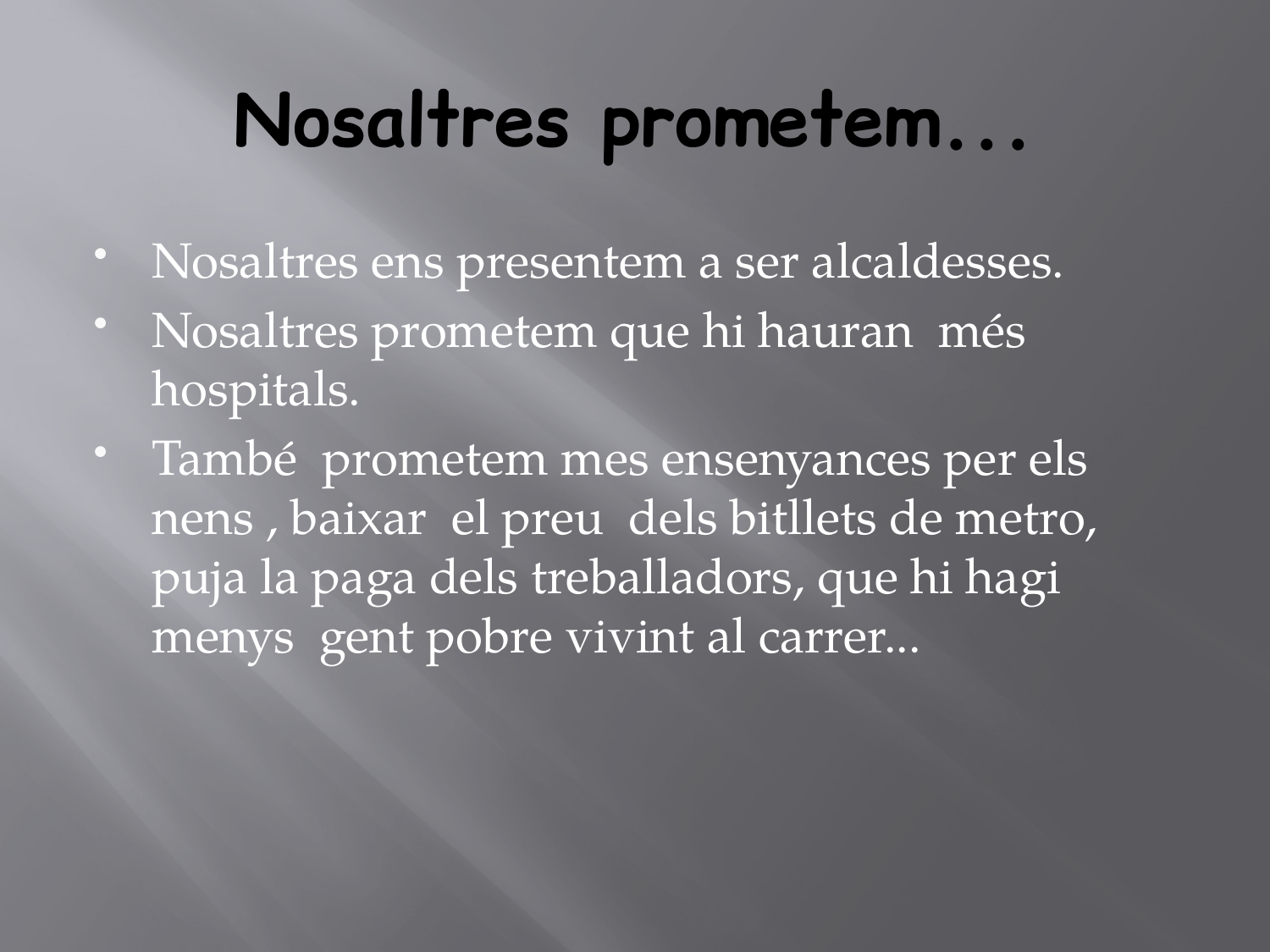

# Nosaltres prometem...
Nosaltres ens presentem a ser alcaldesses.
Nosaltres prometem que hi hauran  més hospitals.
També  prometem mes ensenyances per els nens , baixar  el preu  dels bitllets de metro, puja la paga dels treballadors, que hi hagi menys  gent pobre vivint al carrer...